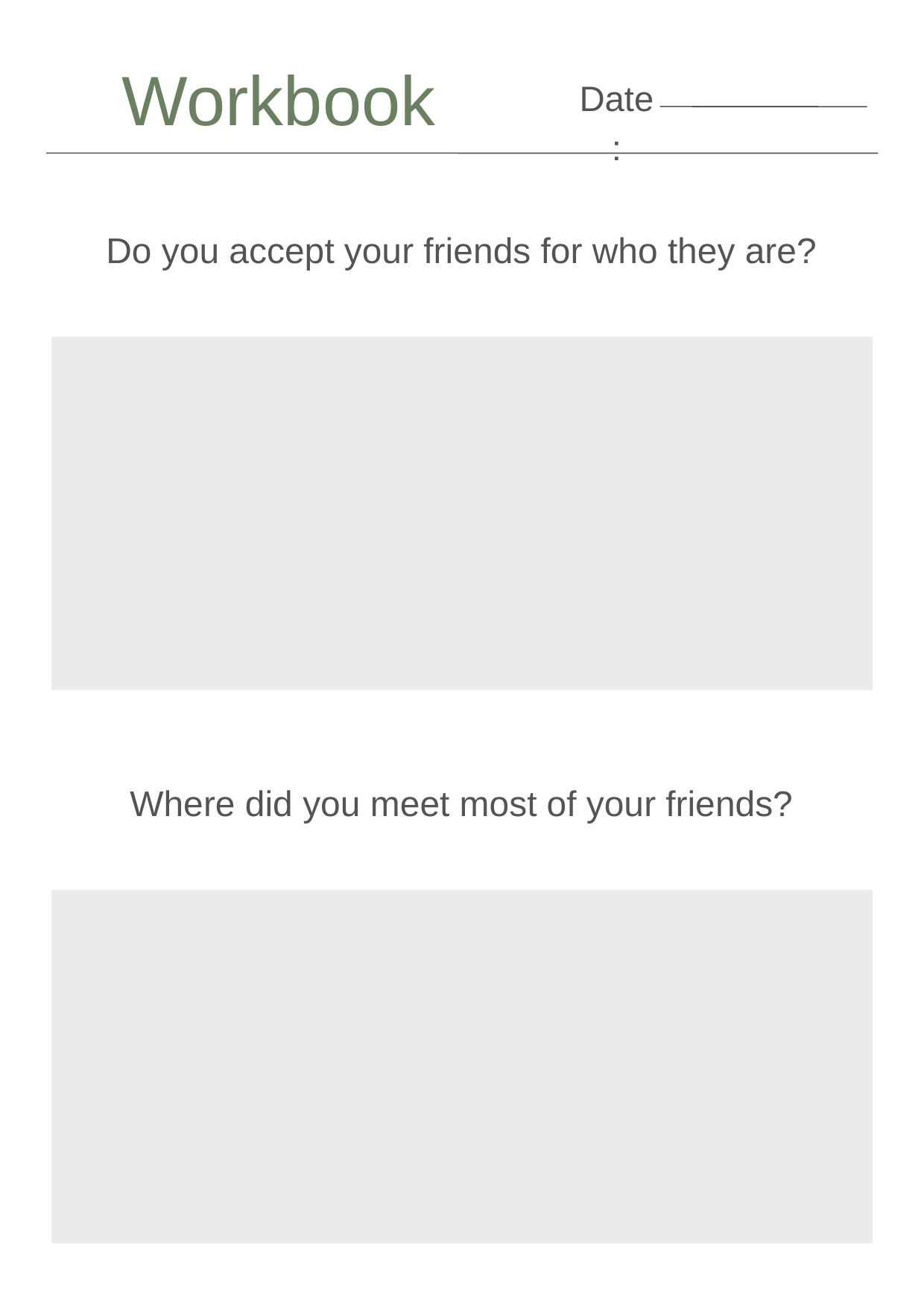

Workbook
Date:

Do you accept your friends for who they are?

Where did you meet most of your friends?